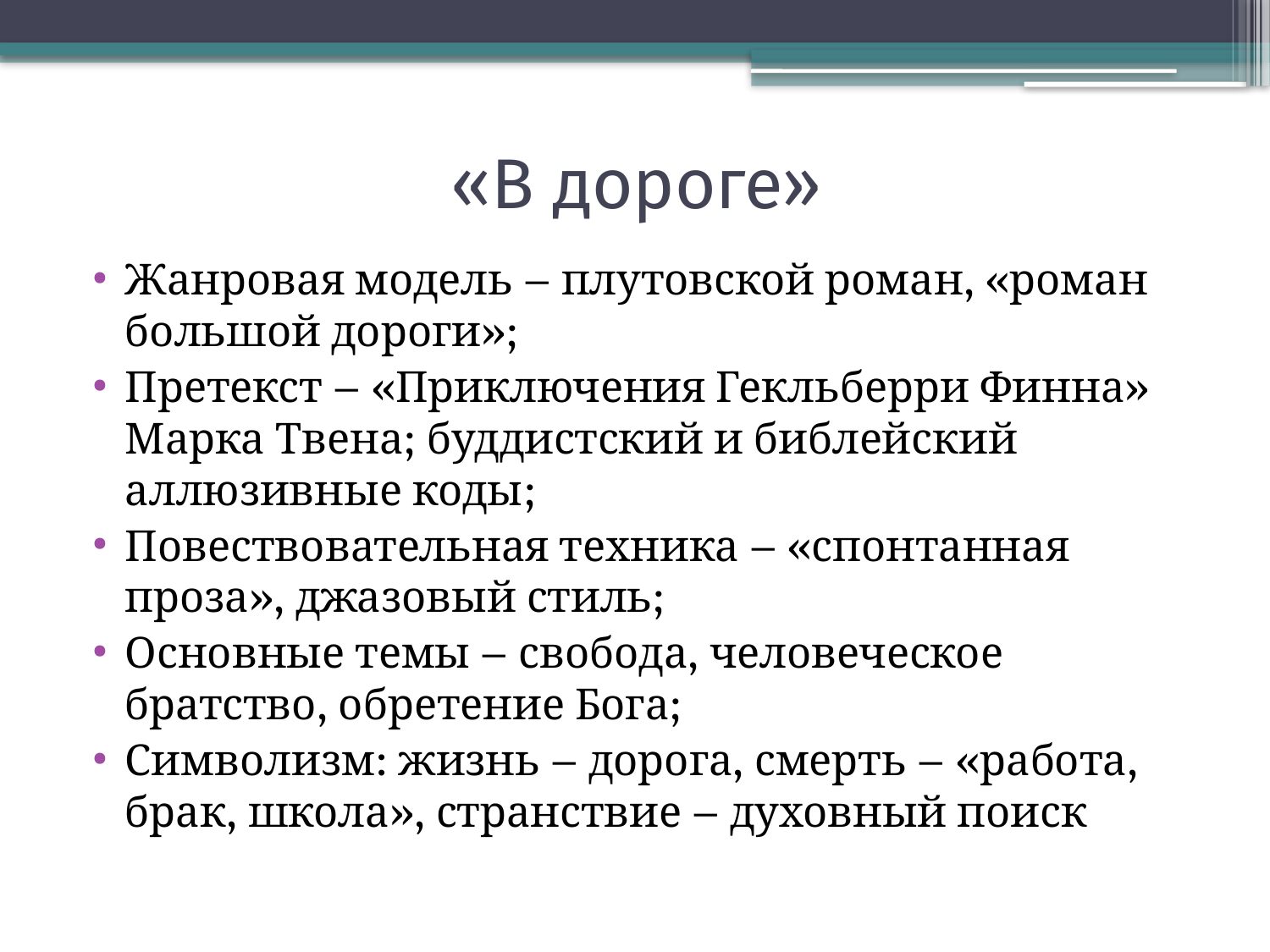

# «В дороге»
Жанровая модель – плутовской роман, «роман большой дороги»;
Претекст – «Приключения Гекльберри Финна» Марка Твена; буддистский и библейский аллюзивные коды;
Повествовательная техника – «спонтанная проза», джазовый стиль;
Основные темы – свобода, человеческое братство, обретение Бога;
Символизм: жизнь – дорога, смерть – «работа, брак, школа», странствие – духовный поиск